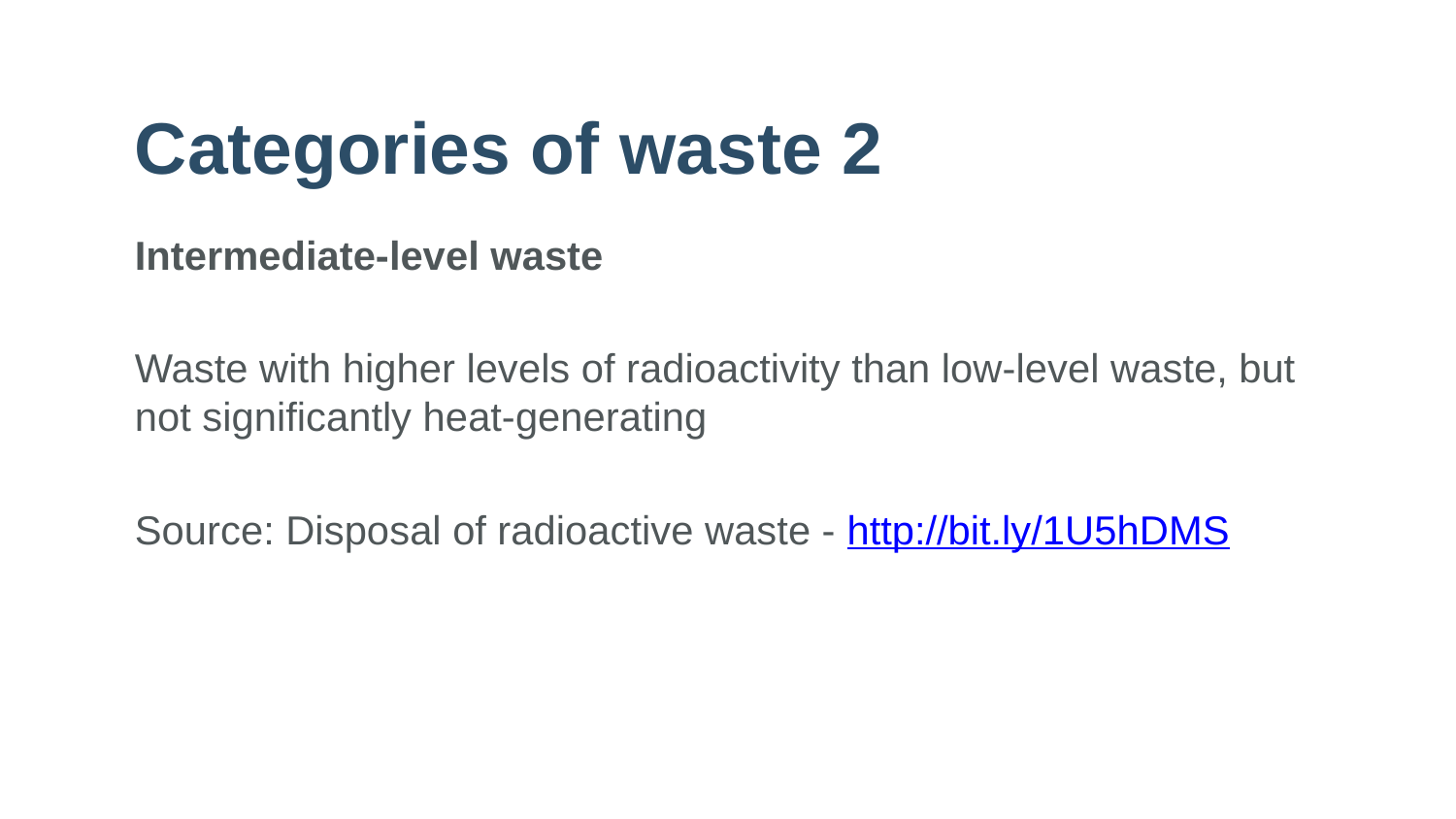

# Categories of waste 2
Intermediate-level waste

Waste with higher levels of radioactivity than low-level waste, but not significantly heat-generating

Source: Disposal of radioactive waste - http://bit.ly/1U5hDMS